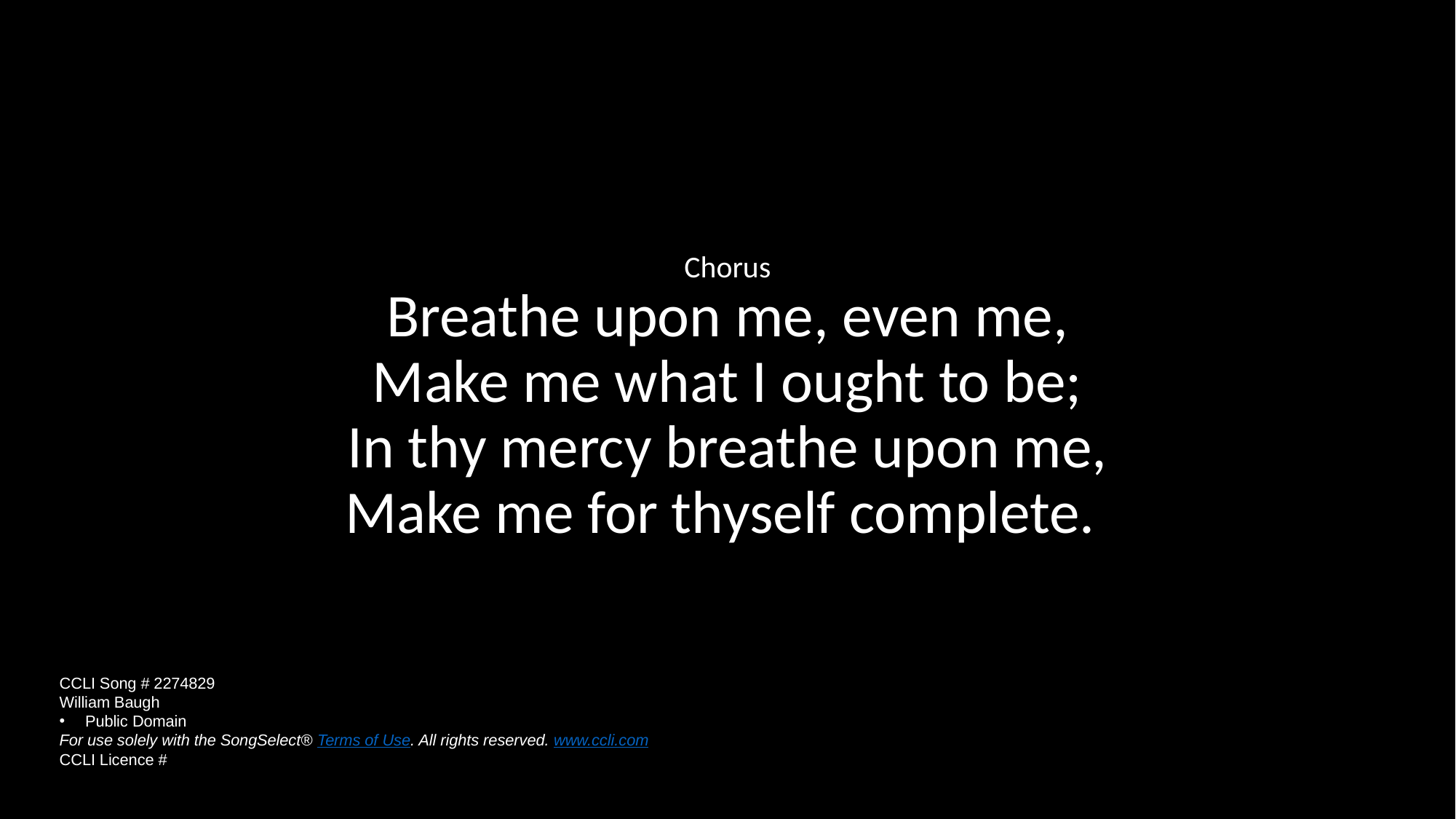

Chorus
Breathe upon me, even me,
Make me what I ought to be;
In thy mercy breathe upon me,
Make me for thyself complete.
CCLI Song # 2274829
William Baugh
Public Domain
For use solely with the SongSelect® Terms of Use. All rights reserved. www.ccli.com
CCLI Licence #